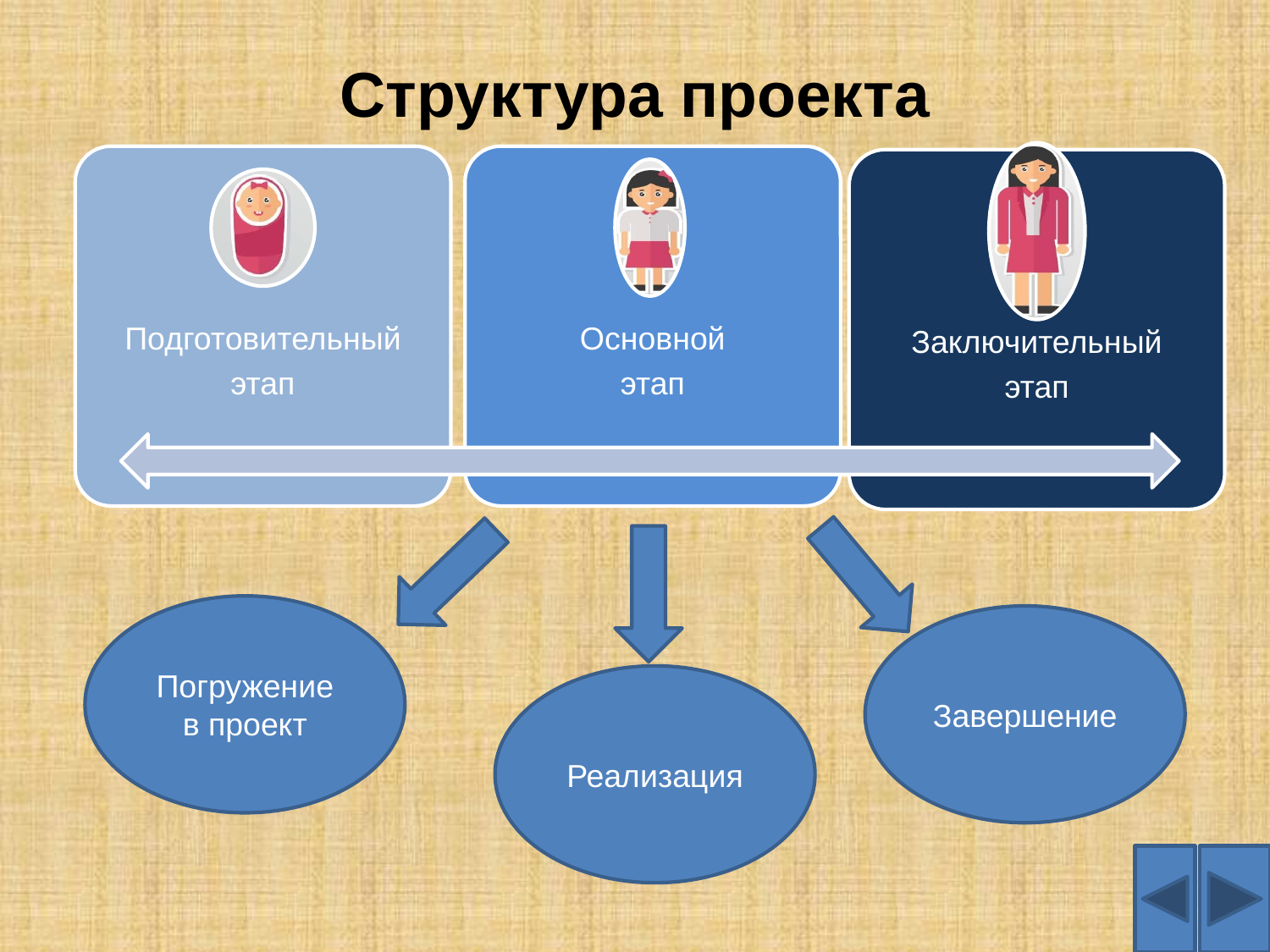

# Структура проекта
Подготовительный
этап
Основной
этап
Заключительный
этап

Погружение в проект
Завершение
Реализация